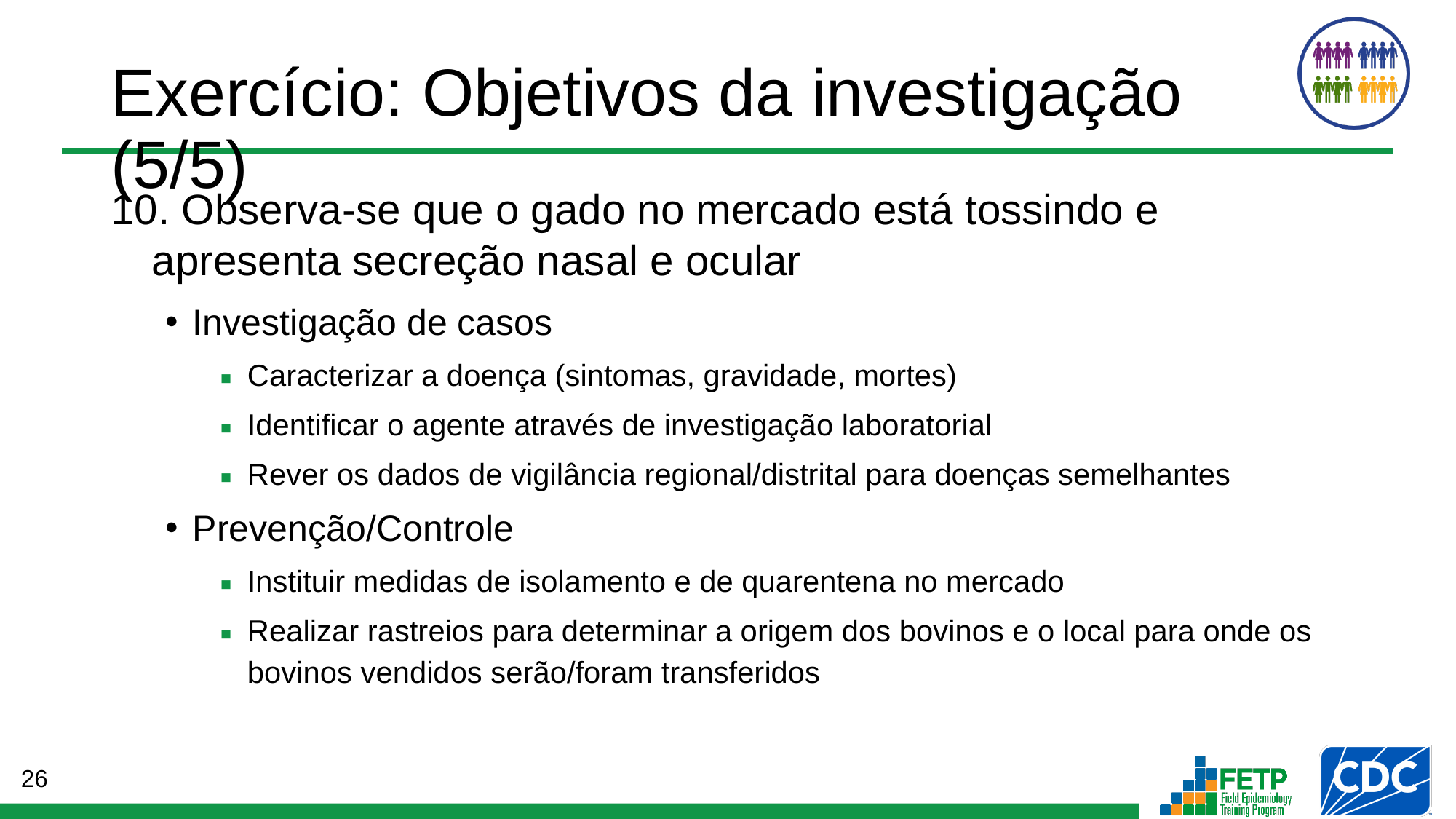

# Exercício: Objetivos da investigação (5/5)
10. Observa-se que o gado no mercado está tossindo e apresenta secreção nasal e ocular
Investigação de casos
Caracterizar a doença (sintomas, gravidade, mortes)
Identificar o agente através de investigação laboratorial
Rever os dados de vigilância regional/distrital para doenças semelhantes
Prevenção/Controle
Instituir medidas de isolamento e de quarentena no mercado
Realizar rastreios para determinar a origem dos bovinos e o local para onde os bovinos vendidos serão/foram transferidos